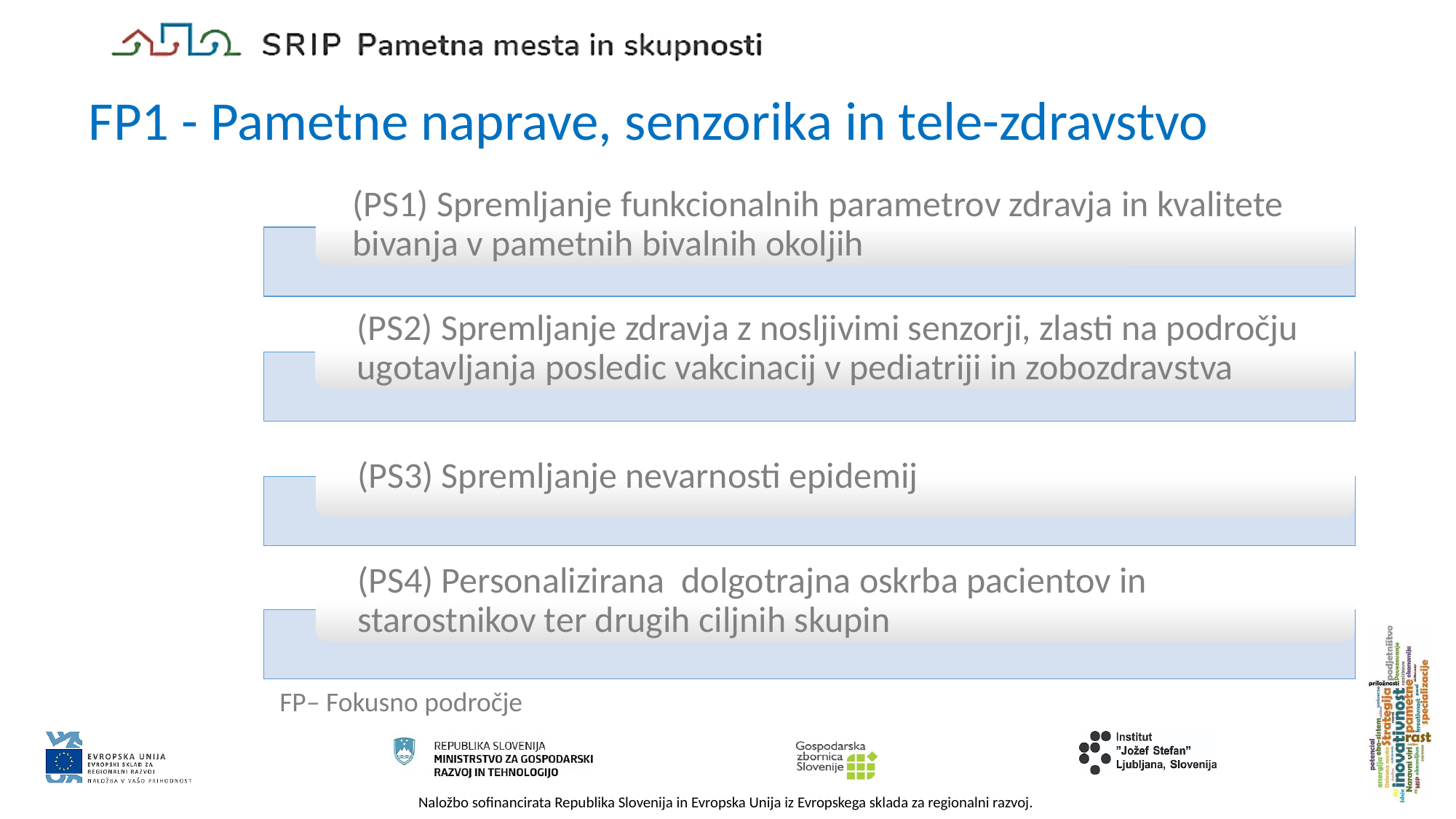

# FP1 - Pametne naprave, senzorika in tele-zdravstvo
(PS1) Spremljanje funkcionalnih parametrov zdravja in kvalitete bivanja v pametnih bivalnih okoljih
(PS2) Spremljanje zdravja z nosljivimi senzorji, zlasti na področju ugotavljanja posledic vakcinacij v pediatriji in zobozdravstva
(PS3) Spremljanje nevarnosti epidemij
(PS4) Personalizirana  dolgotrajna oskrba pacientov in starostnikov ter drugih ciljnih skupin
FP– Fokusno področje